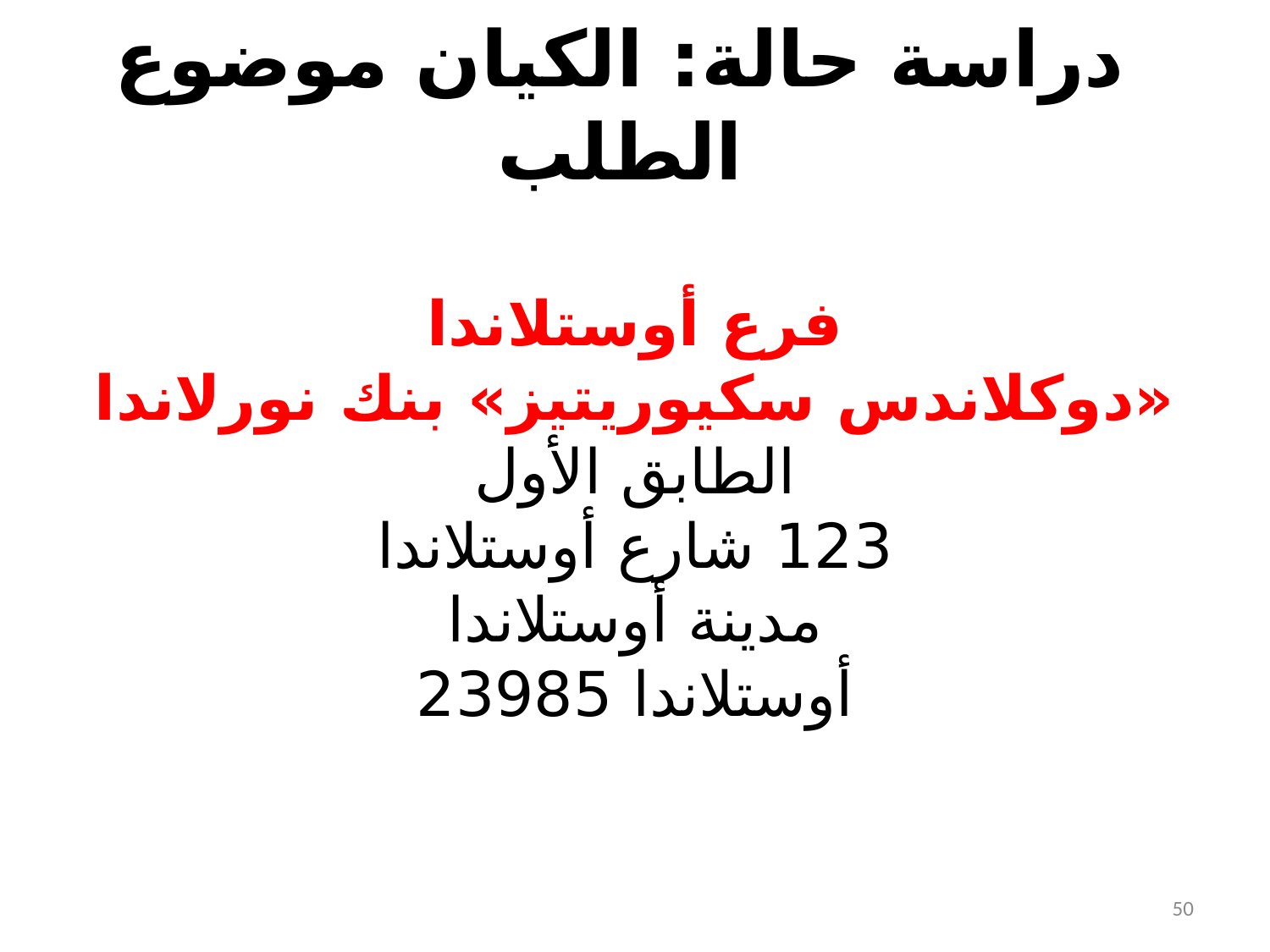

# دراسة حالة: الكيان موضوع الطلب
فرع أوستلاندا
«دوكلاندس سكيوريتيز» بنك نورلاندا
الطابق الأول
123 شارع أوستلاندا
مدينة أوستلاندا
أوستلاندا 23985
50